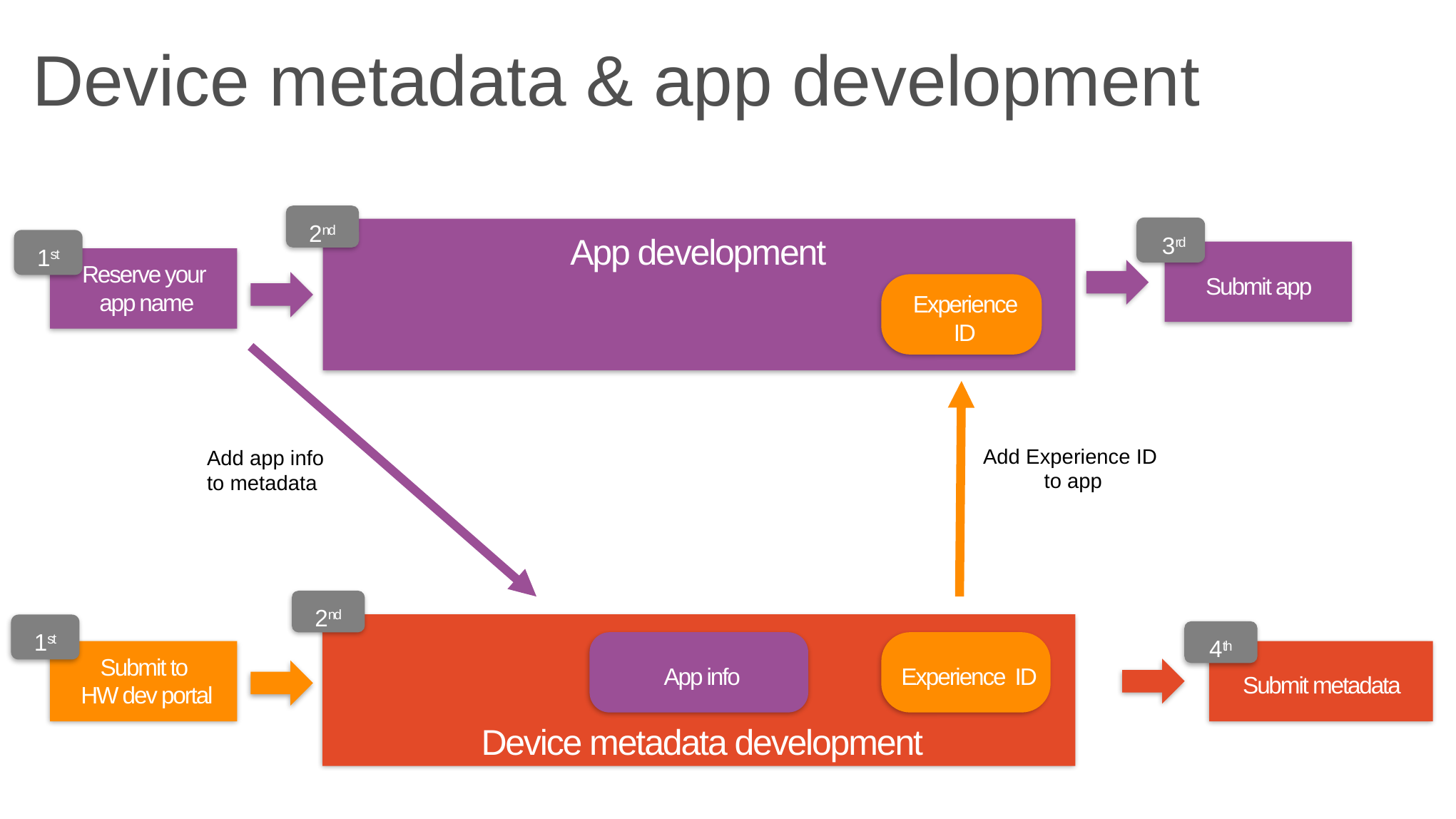

# Device metadata & app development
2nd
3rd
App development
1st
Submit app
Reserve your
app name

Experience ID
Add Experience ID
 to app
Add app info
to metadata
2nd
Device metadata development
1st
4th
App info
Experience  ID
Submit to
HW dev portal
Submit metadata